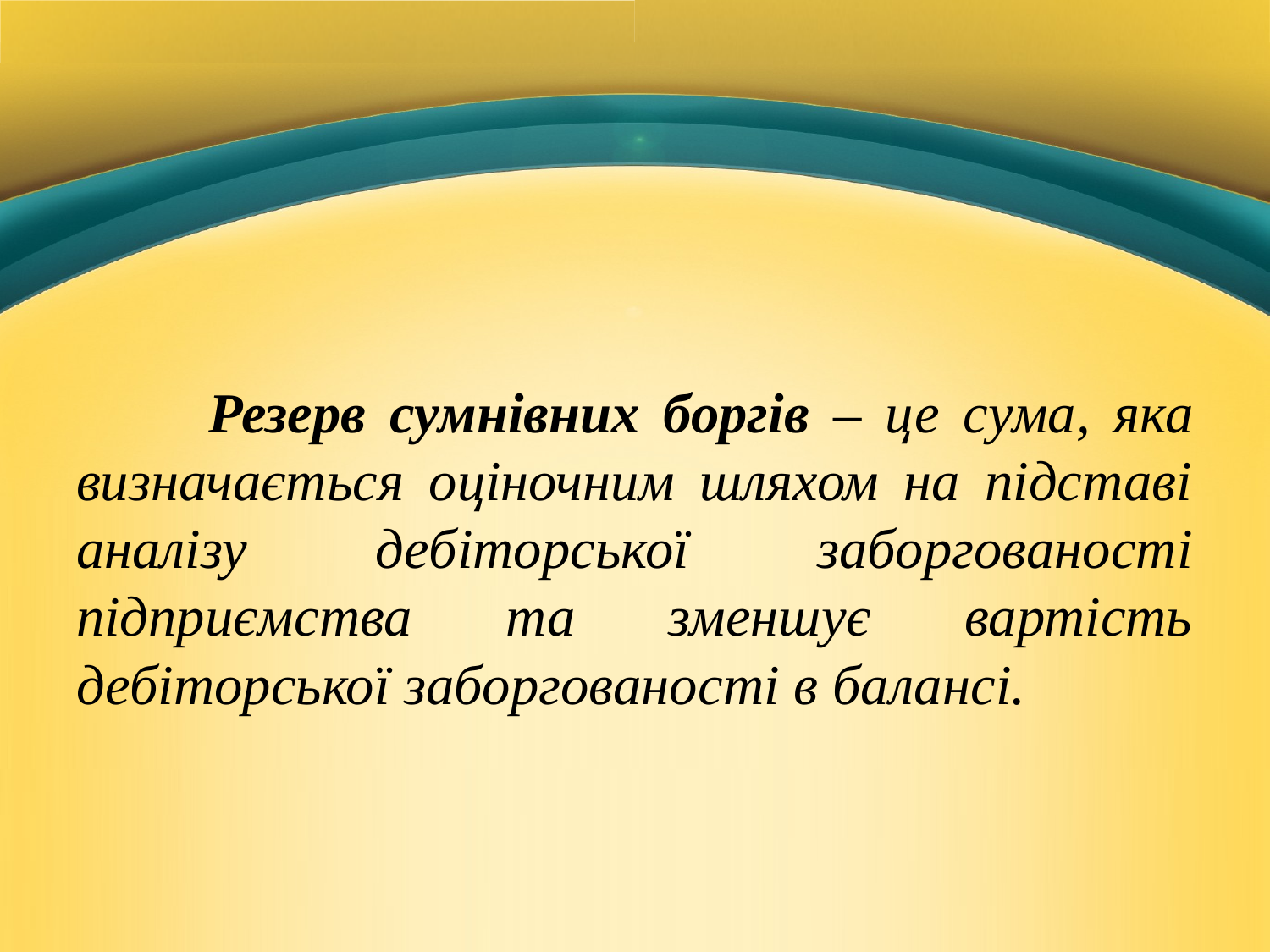

Резерв сумнівних боргів – це сума, яка визначається оціночним шляхом на підставі аналізу дебіторської заборгованості підприємства та зменшує вартість дебіторської заборгованості в балансі.